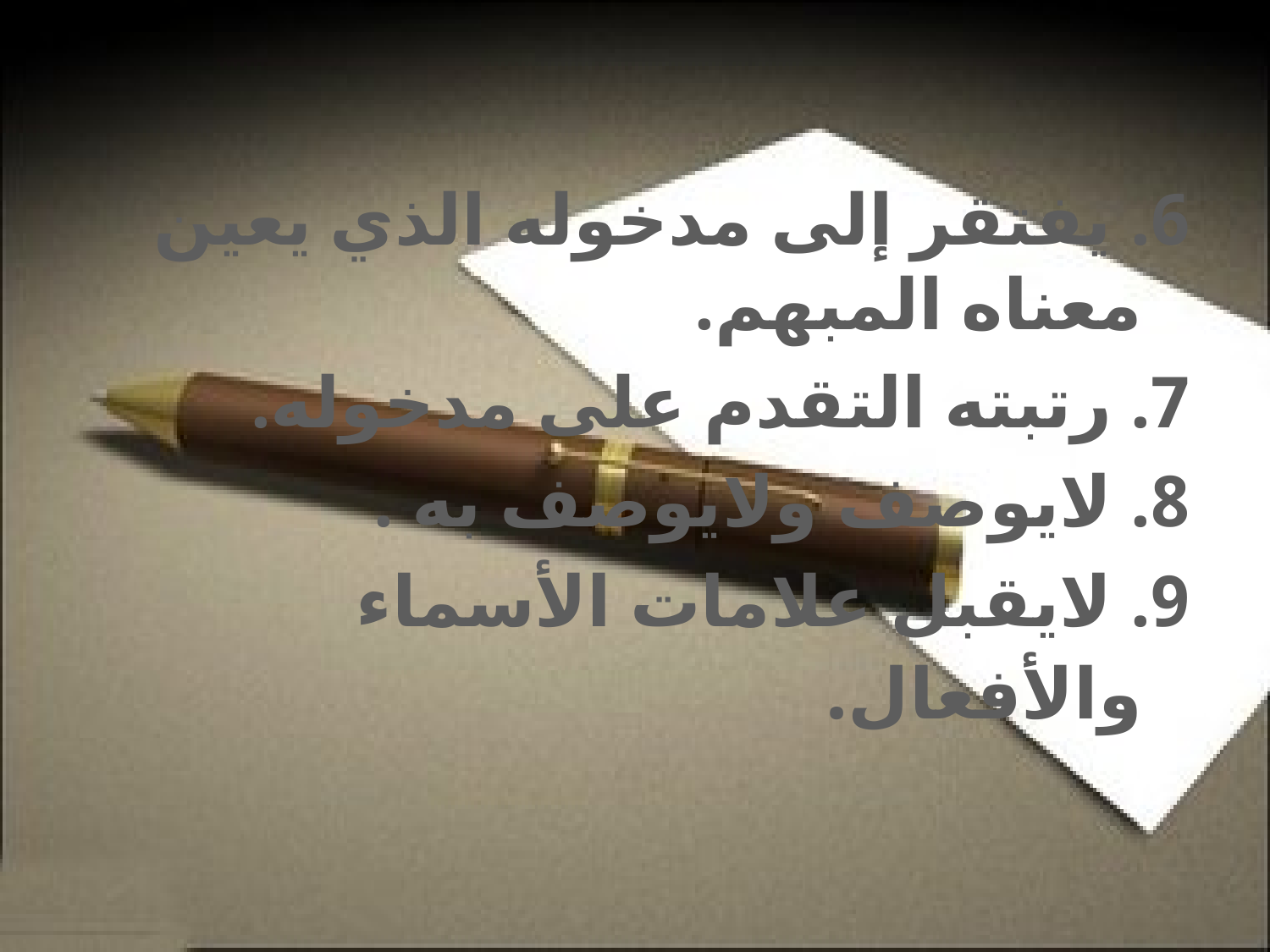

6. يفتقر إلى مدخوله الذي يعين معناه المبهم.
7. رتبته التقدم على مدخوله.
8. لايوصف ولايوصف به .
9. لايقبل علامات الأسماء والأفعال.